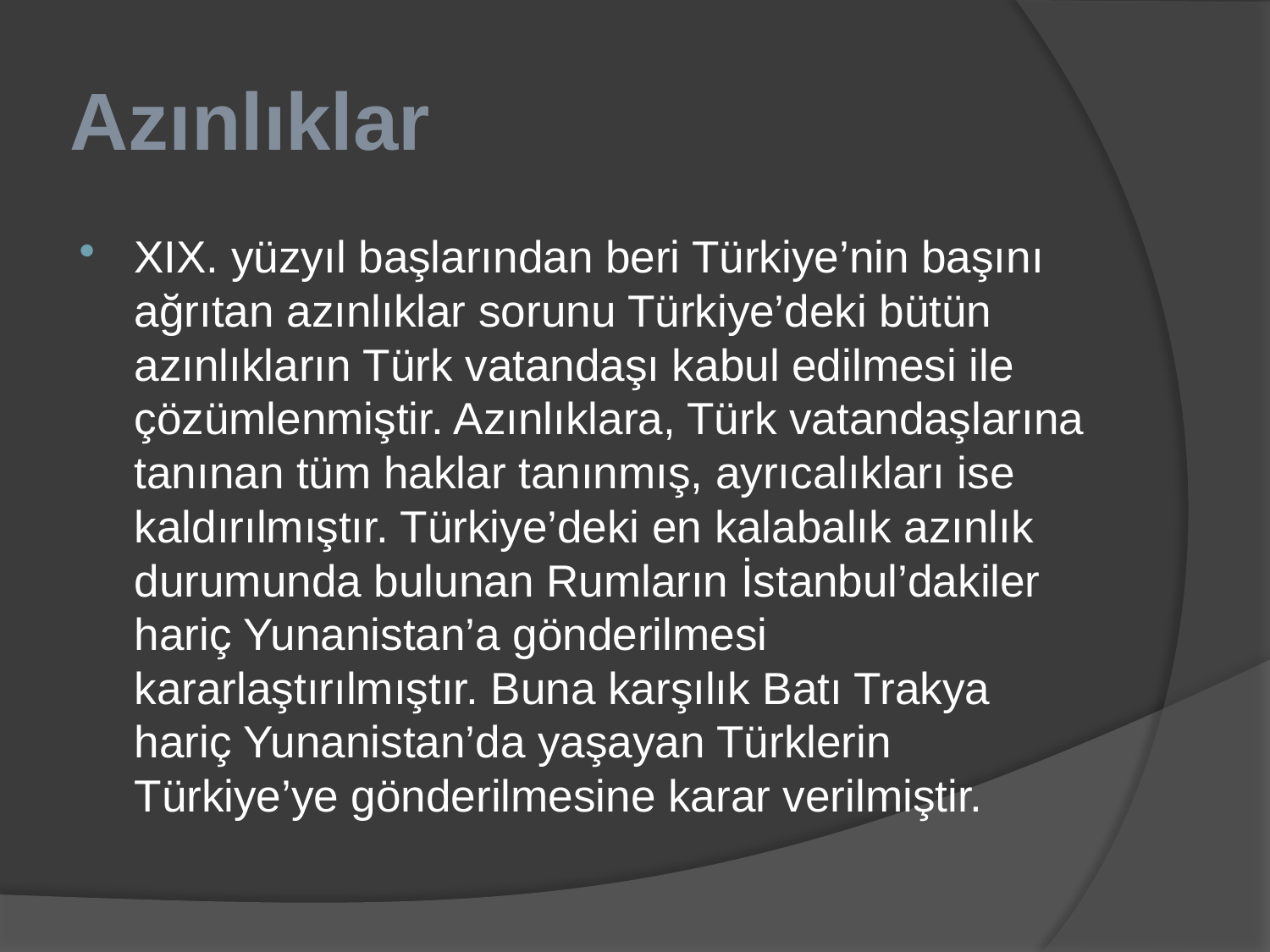

# Azınlıklar
XIX. yüzyıl başlarından beri Türkiye’nin başını ağrıtan azınlıklar sorunu Türkiye’deki bütün azınlıkların Türk vatandaşı kabul edilmesi ile çözümlenmiştir. Azınlıklara, Türk vatandaşlarına tanınan tüm haklar tanınmış, ayrıcalıkları ise kaldırılmıştır. Türkiye’deki en kalabalık azınlık durumunda bulunan Rumların İstanbul’dakiler hariç Yunanistan’a gönderilmesi kararlaştırılmıştır. Buna karşılık Batı Trakya hariç Yunanistan’da yaşayan Türklerin Türkiye’ye gönderilmesine karar verilmiştir.